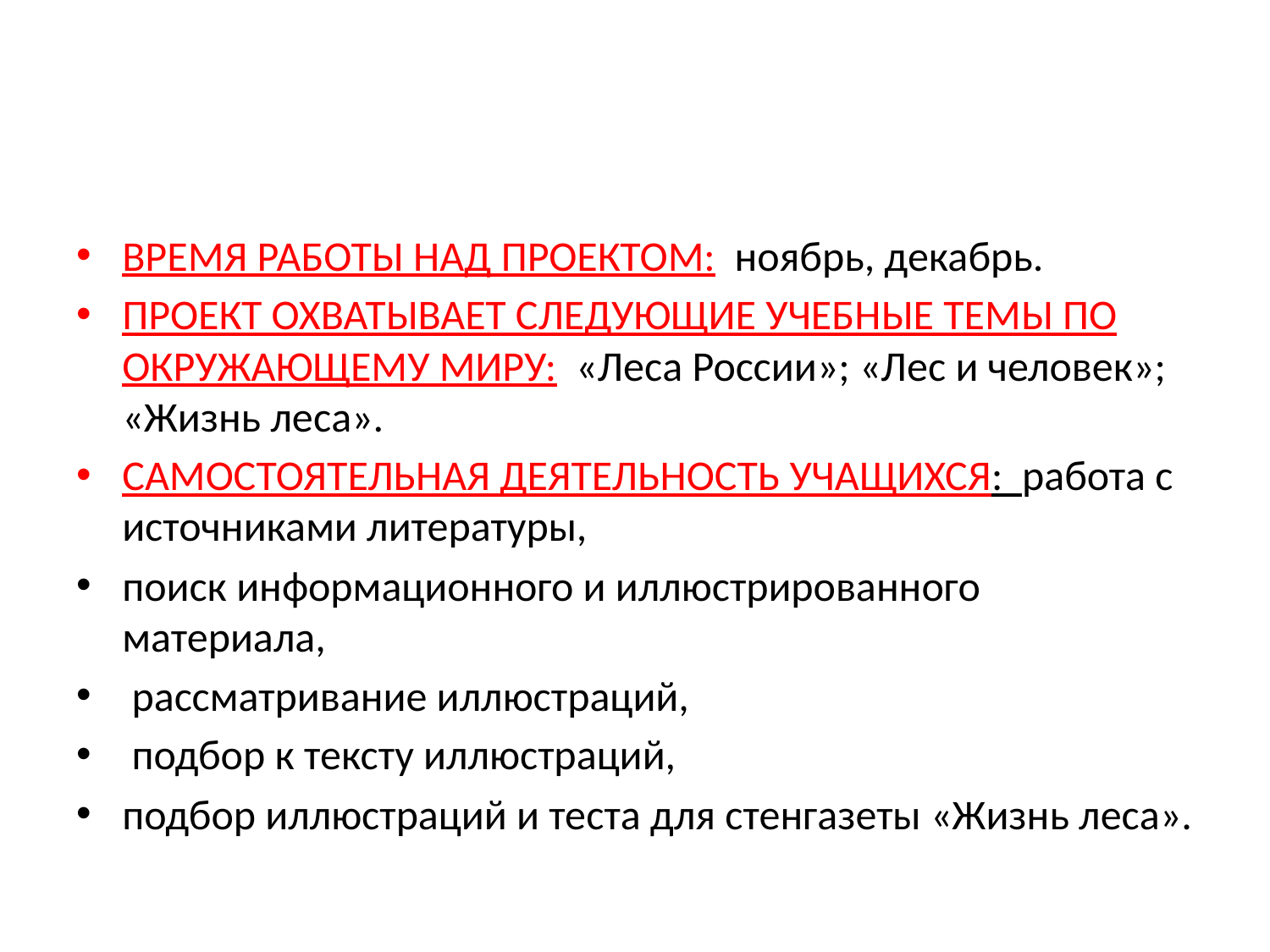

#
ВРЕМЯ РАБОТЫ НАД ПРОЕКТОМ:  ноябрь, декабрь.
ПРОЕКТ ОХВАТЫВАЕТ СЛЕДУЮЩИЕ УЧЕБНЫЕ ТЕМЫ ПО ОКРУЖАЮЩЕМУ МИРУ:  «Леса России»; «Лес и человек»; «Жизнь леса».
САМОСТОЯТЕЛЬНАЯ ДЕЯТЕЛЬНОСТЬ УЧАЩИХСЯ:  работа с источниками литературы,
поиск информационного и иллюстрированного материала,
 рассматривание иллюстраций,
 подбор к тексту иллюстраций,
подбор иллюстраций и теста для стенгазеты «Жизнь леса».